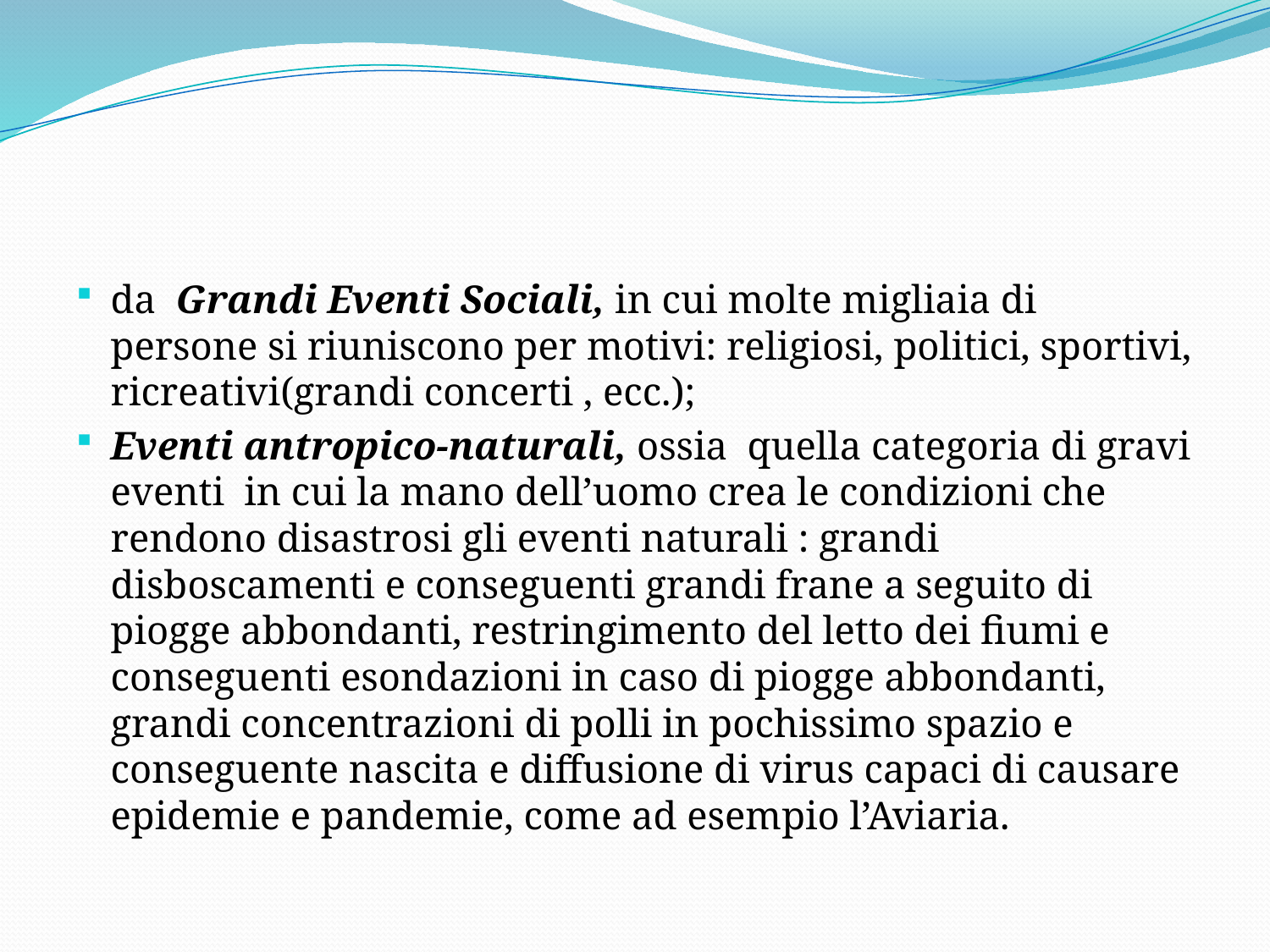

#
da  Grandi Eventi Sociali, in cui molte migliaia di persone si riuniscono per motivi: religiosi, politici, sportivi, ricreativi(grandi concerti , ecc.);
Eventi antropico-naturali, ossia  quella categoria di gravi eventi  in cui la mano dell’uomo crea le condizioni che rendono disastrosi gli eventi naturali : grandi disboscamenti e conseguenti grandi frane a seguito di piogge abbondanti, restringimento del letto dei fiumi e conseguenti esondazioni in caso di piogge abbondanti,  grandi concentrazioni di polli in pochissimo spazio e conseguente nascita e diffusione di virus capaci di causare epidemie e pandemie, come ad esempio l’Aviaria.